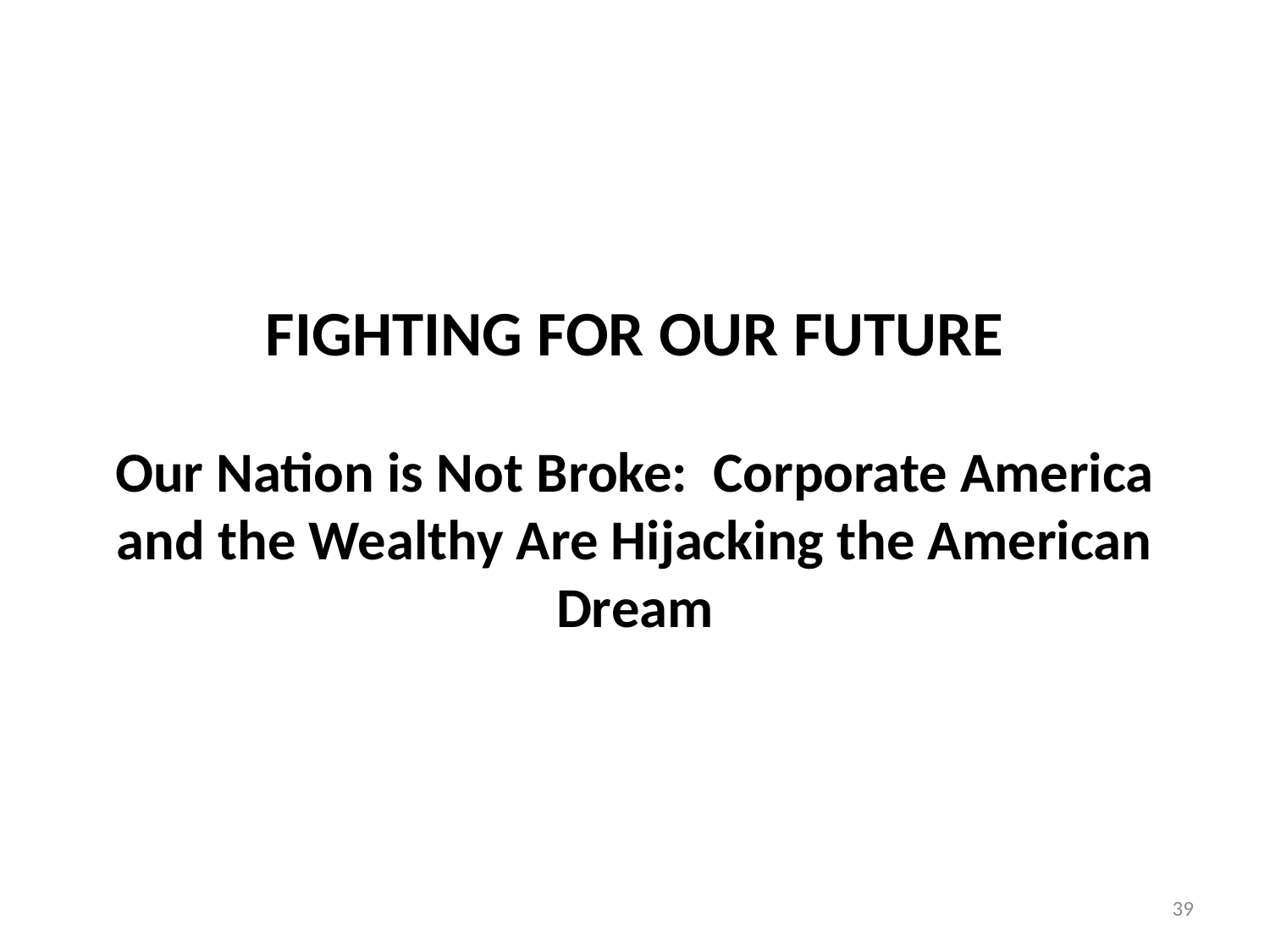

# FIGHTING FOR OUR FUTURE Our Nation is Not Broke:  Corporate America and the Wealthy Are Hijacking the American Dream
39